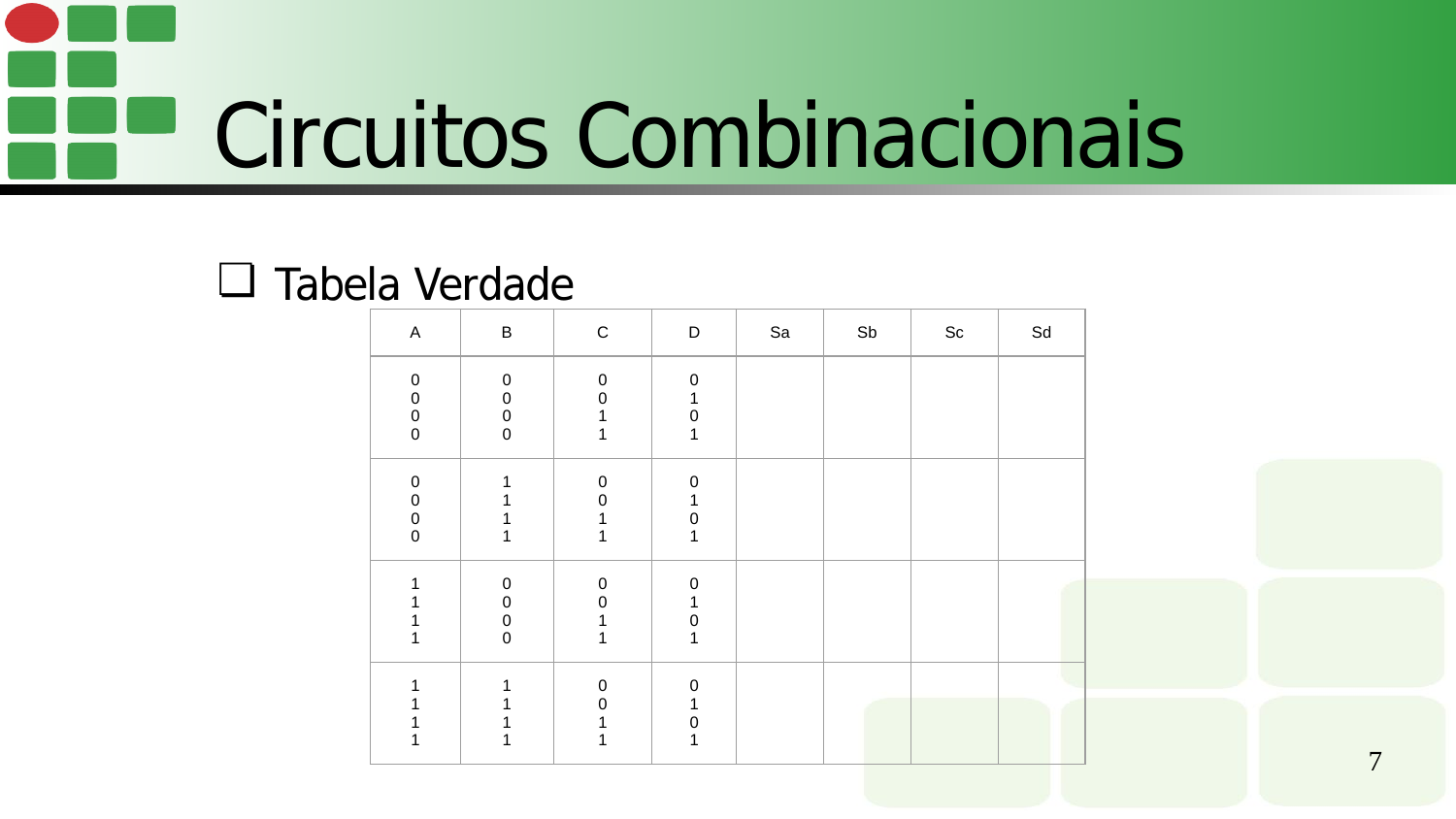

Circuitos Combinacionais
Tabela Verdade
| A | B | C | D | Sa | Sb | Sc | Sd |
| --- | --- | --- | --- | --- | --- | --- | --- |
| 0 0 0 0 | 0 0 0 0 | 0 0 1 1 | 0 1 0 1 |  |  |  |  |
| 0 0 0 0 | 1 1 1 1 | 0 0 1 1 | 0 1 0 1 |  |  |  |  |
| 1 1 1 1 | 0 0 0 0 | 0 0 1 1 | 0 1 0 1 |  |  |  |  |
| 1 1 1 1 | 1 1 1 1 | 0 0 1 1 | 0 1 0 1 |  |  |  |  |
7